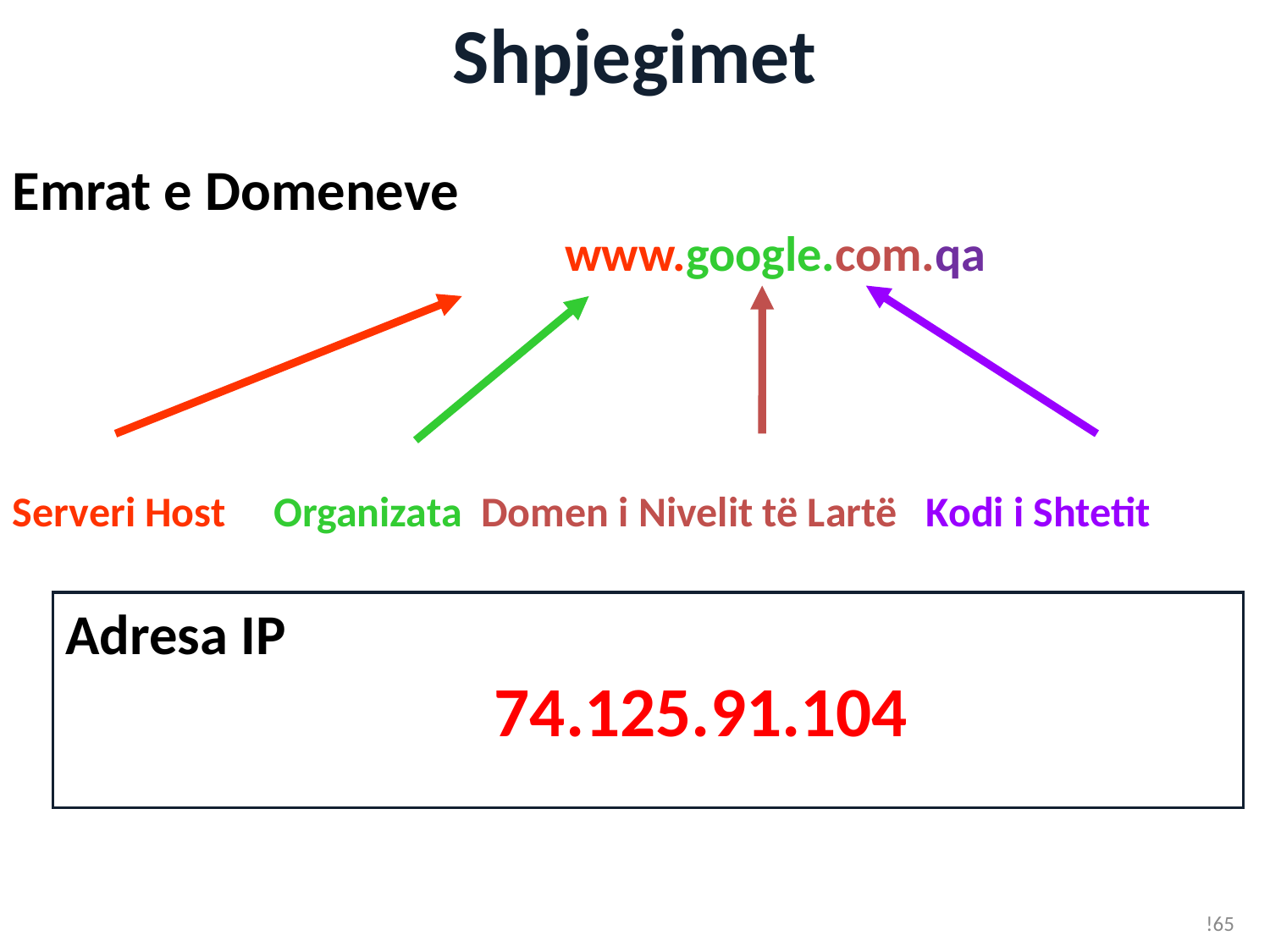

# Shpjegimet
Emrat e Domeneve
			                  www.google.com.qa

Serveri Host     Organizata  Domen i Nivelit të Lartë   Kodi i Shtetit

Adresa IP
			   74.125.91.104
!65